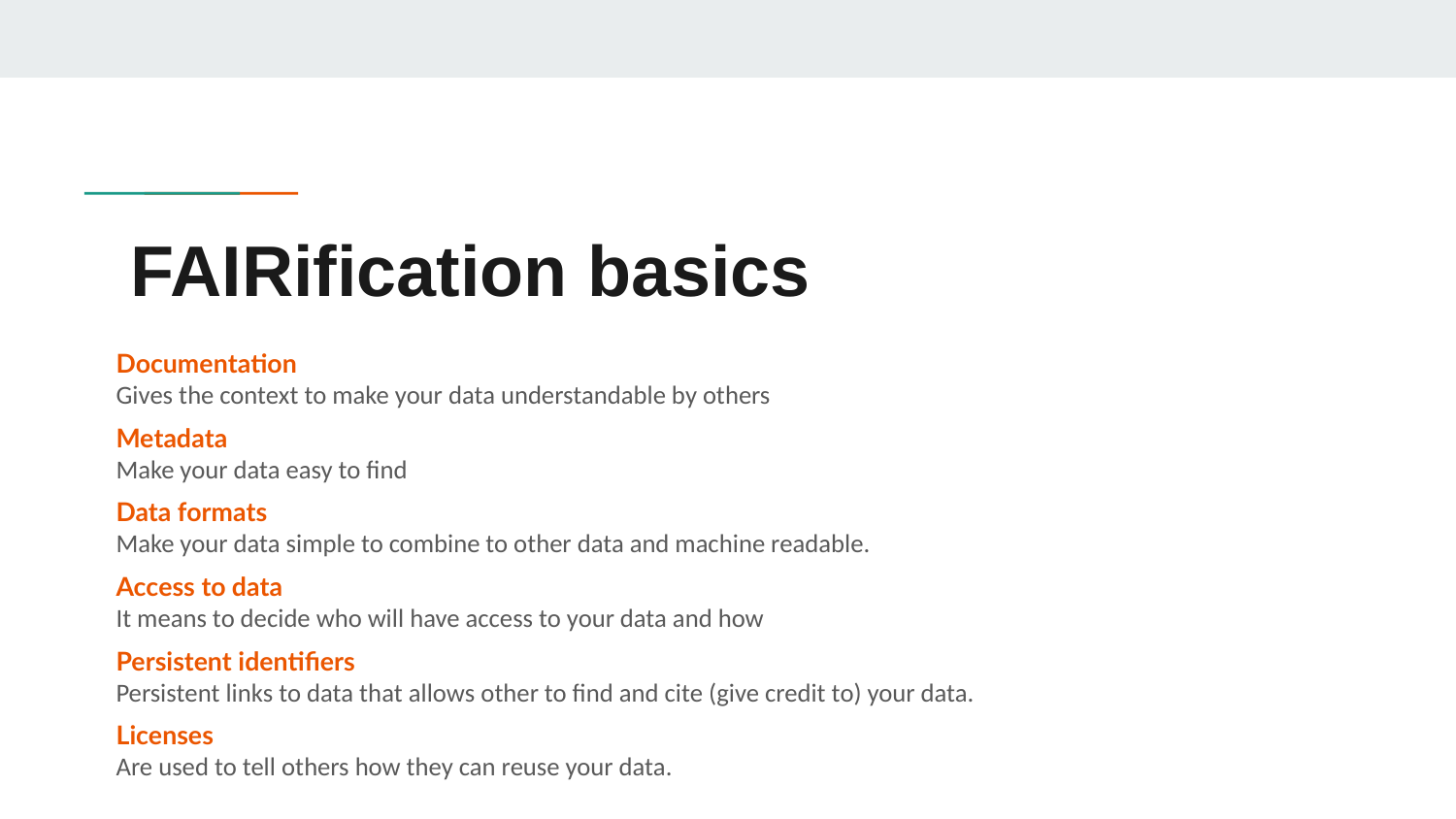

# FAIRification basics
Documentation
Gives the context to make your data understandable by others
Metadata
Make your data easy to find
Data formats
Make your data simple to combine to other data and machine readable.
Access to data
It means to decide who will have access to your data and how
Persistent identifiers
Persistent links to data that allows other to find and cite (give credit to) your data.
Licenses
Are used to tell others how they can reuse your data.